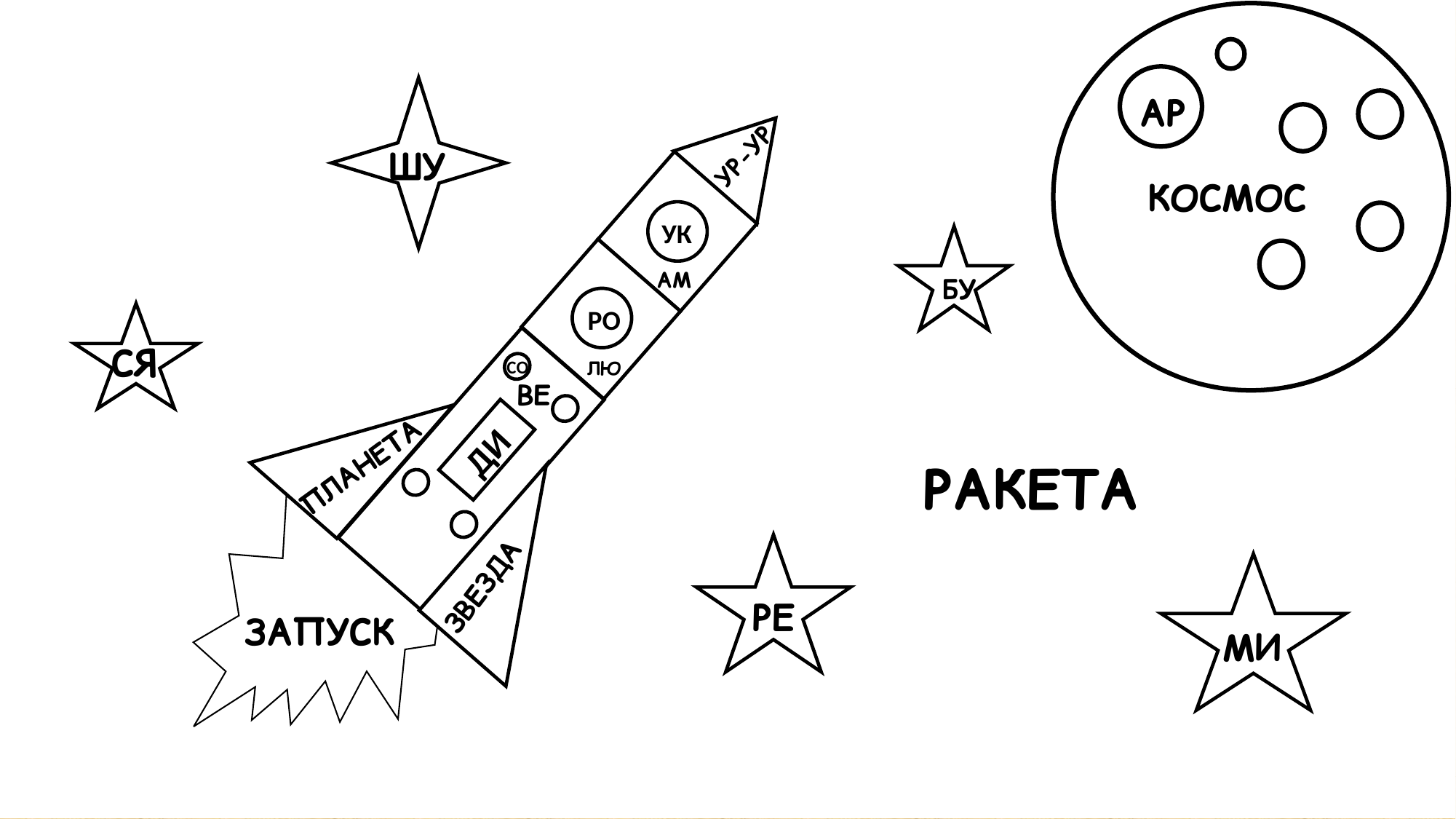

АР

УР-УР
ШУ
КОСМОС

УК

АМ
БУ

РО

СЯ

СО
ЛЮ

ВЕ

ДИ
ПЛАНЕТА
РАКЕТА

ЗВЕЗДА
РЕ
ЗАПУСК
МИ